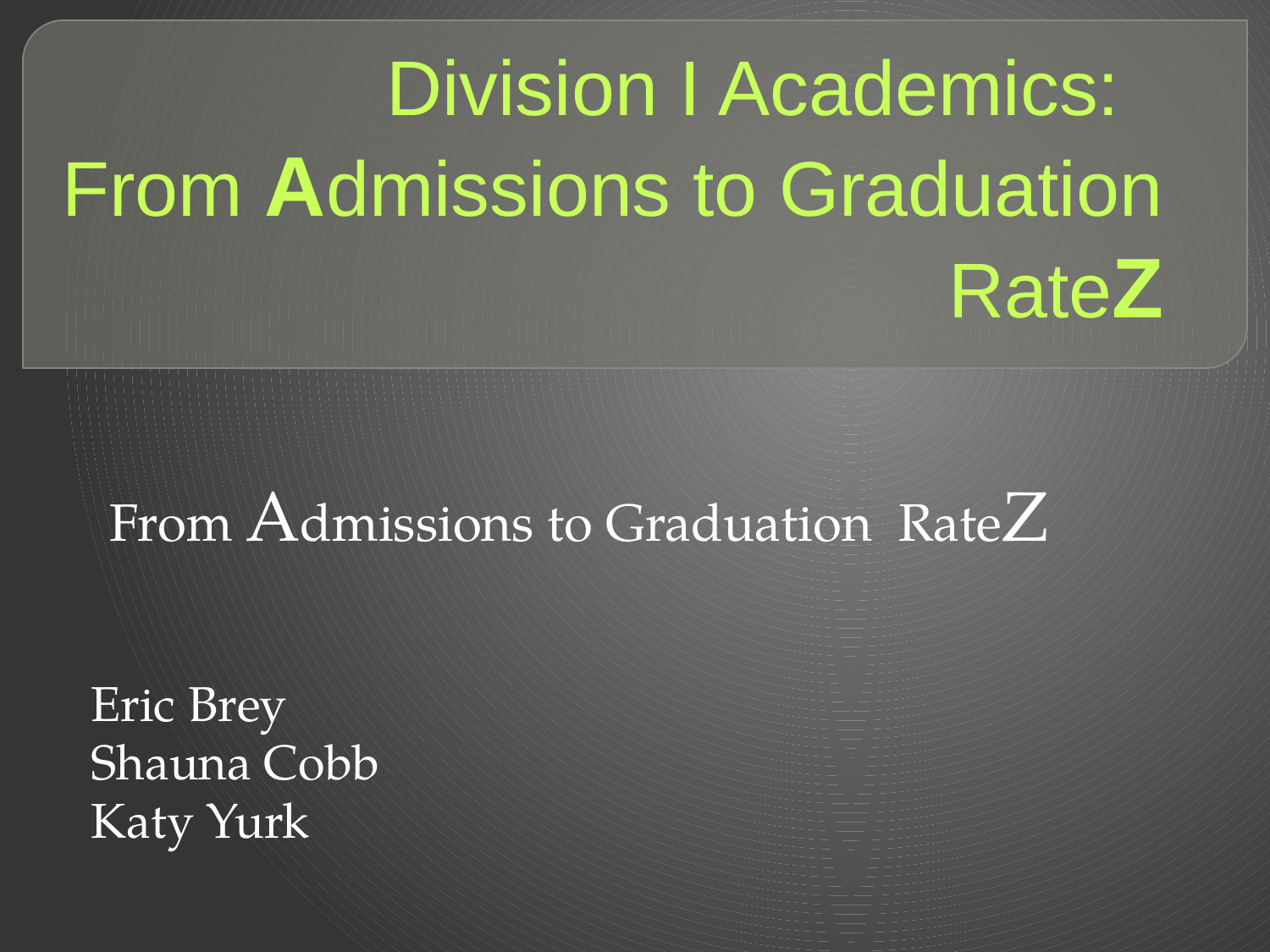

# Division I Academics: From Admissions to Graduation RateZ
From Admissions to Graduation  RateZ

Eric Brey
Shauna Cobb
Katy Yurk